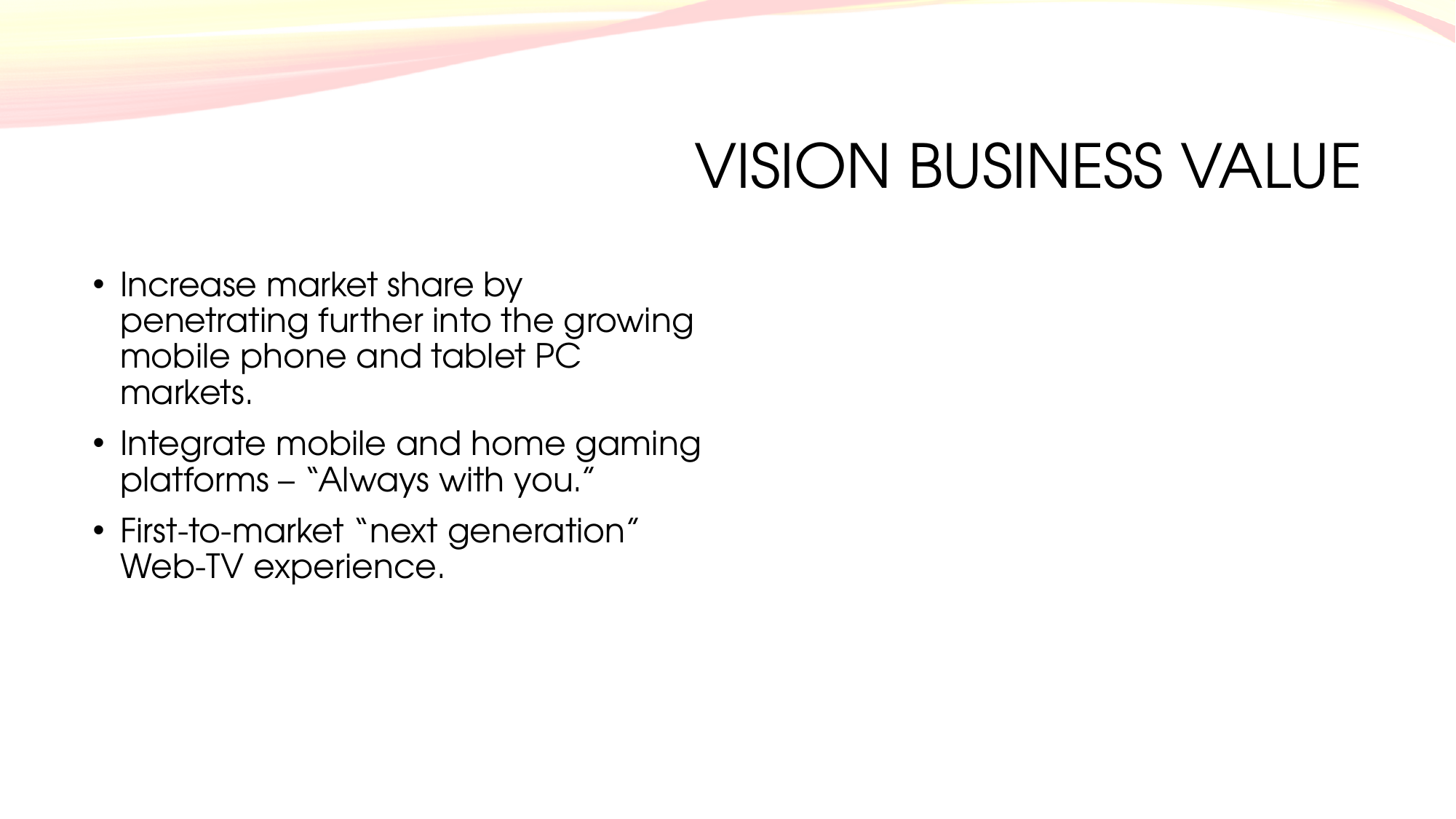

# Vision Business Value
Increase market share by penetrating further into the growing mobile phone and tablet PC markets.
Integrate mobile and home gaming platforms – “Always with you.”
First-to-market “next generation” Web-TV experience.